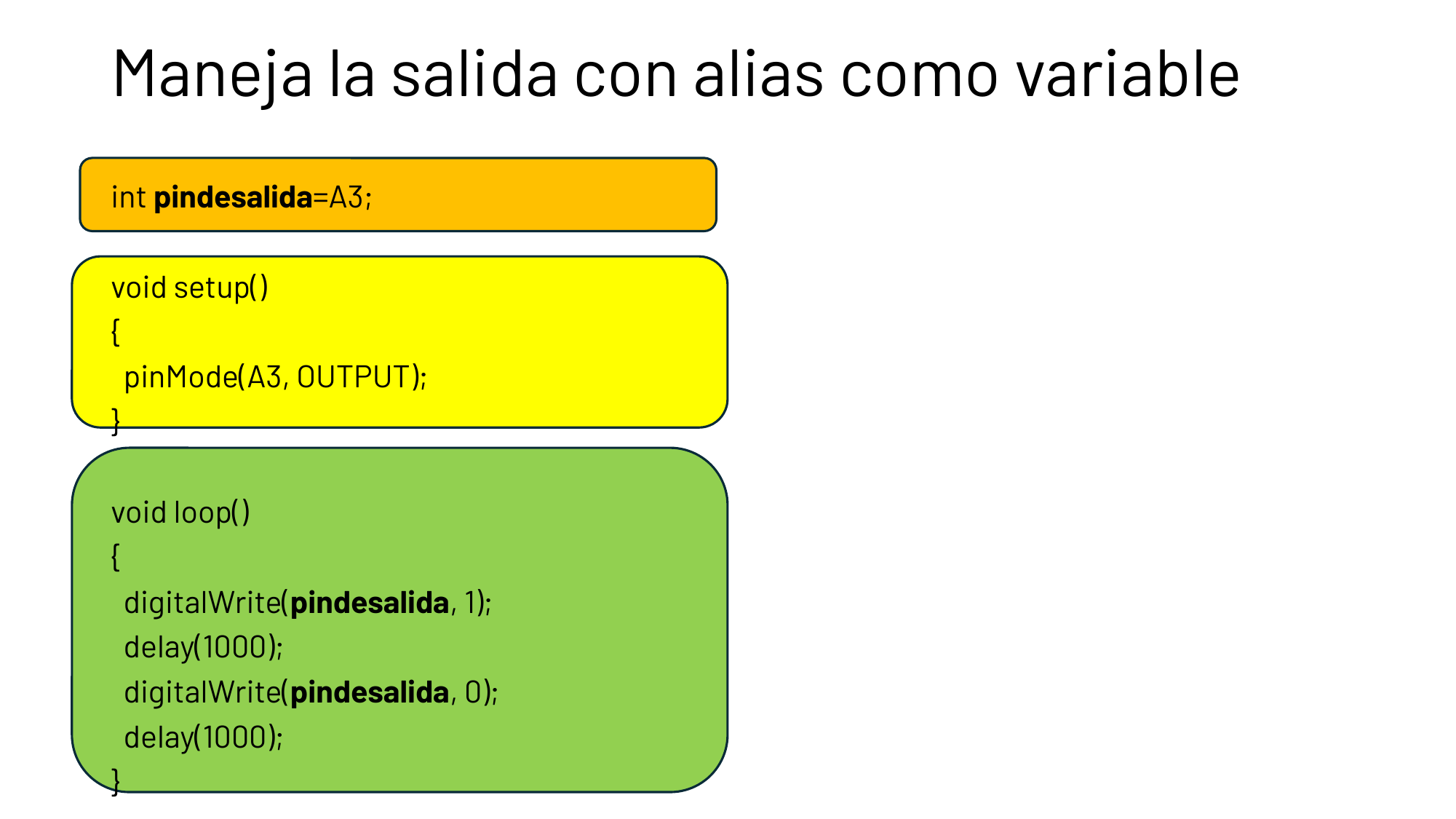

# Maneja la salida con alias como variable

int pindesalida=A3;

void setup()
{
  pinMode(A3, OUTPUT);
}

void loop()
{
  digitalWrite(pindesalida, 1);
  delay(1000);
  digitalWrite(pindesalida, 0);
  delay(1000);
}